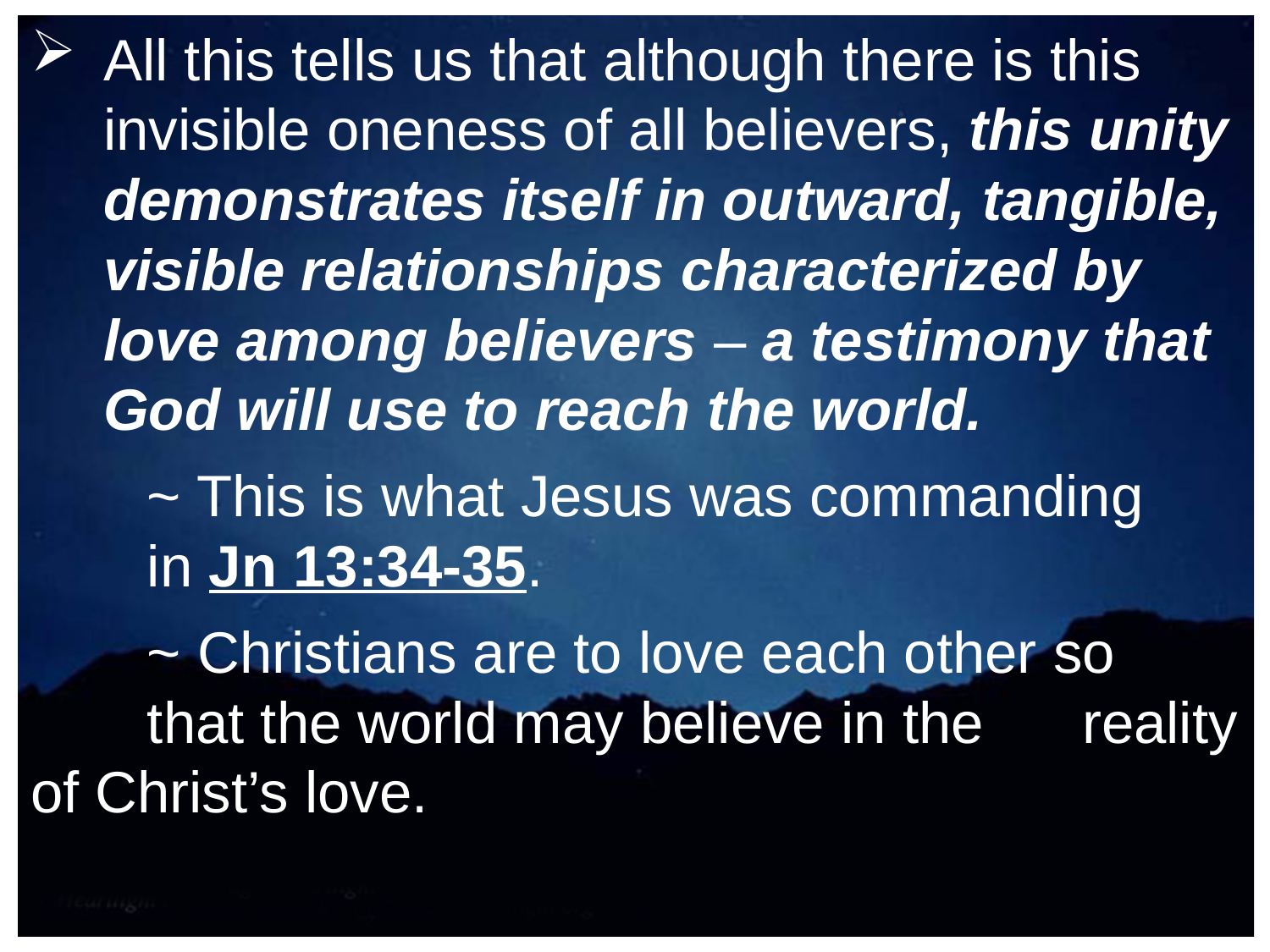

All this tells us that although there is this invisible oneness of all believers, this unity demonstrates itself in outward, tangible, visible relationships characterized by love among believers – a testimony that God will use to reach the world.
		~ This is what Jesus was commanding 					in Jn 13:34-35.
		~ Christians are to love each other so 					that the world may believe in the 						reality of Christ’s love.